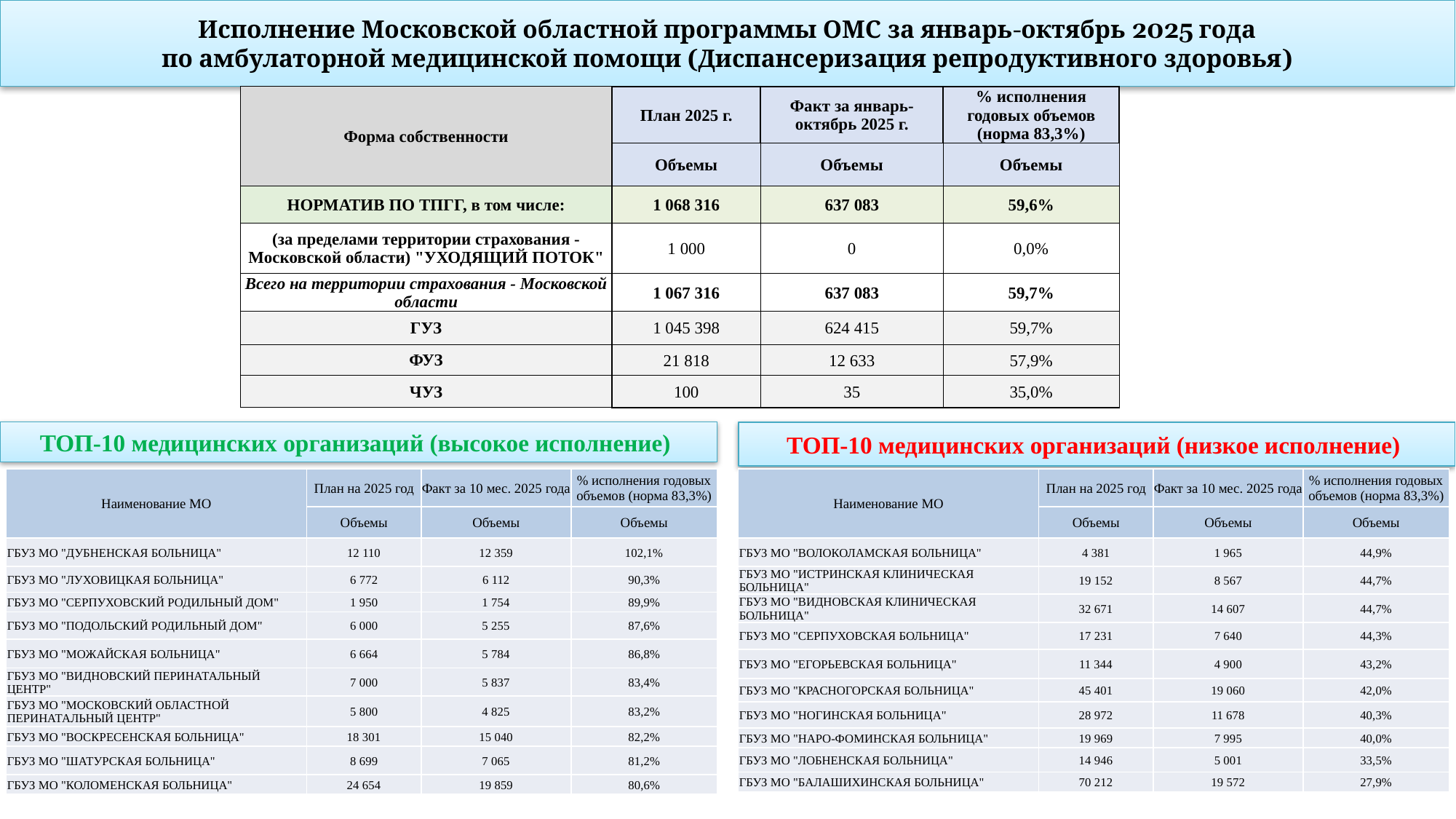

# Исполнение Московской областной программы ОМС за январь-октябрь 2025 года по амбулаторной медицинской помощи (Диспансеризация репродуктивного здоровья)
| Форма собственности | План 2025 г. | Факт за январь-октябрь 2025 г. | % исполнения годовых объемов (норма 83,3%) |
| --- | --- | --- | --- |
|  | Объемы | Объемы | Объемы |
| НОРМАТИВ ПО ТПГГ, в том числе: | 1 068 316 | 637 083 | 59,6% |
| (за пределами территории страхования - Московской области) "УХОДЯЩИЙ ПОТОК" | 1 000 | 0 | 0,0% |
| Всего на территории страхования - Московской области | 1 067 316 | 637 083 | 59,7% |
| ГУЗ | 1 045 398 | 624 415 | 59,7% |
| ФУЗ | 21 818 | 12 633 | 57,9% |
| ЧУЗ | 100 | 35 | 35,0% |
ТОП-10 медицинских организаций (высокое исполнение)
ТОП-10 медицинских организаций (низкое исполнение)
| Наименование МО | План на 2025 год | Факт за 10 мес. 2025 года | % исполнения годовых объемов (норма 83,3%) |
| --- | --- | --- | --- |
|  | Объемы | Объемы | Объемы |
| ГБУЗ МО "ДУБНЕНСКАЯ БОЛЬНИЦА" | 12 110 | 12 359 | 102,1% |
| ГБУЗ МО "ЛУХОВИЦКАЯ БОЛЬНИЦА" | 6 772 | 6 112 | 90,3% |
| ГБУЗ МО "СЕРПУХОВСКИЙ РОДИЛЬНЫЙ ДОМ" | 1 950 | 1 754 | 89,9% |
| ГБУЗ МО "ПОДОЛЬСКИЙ РОДИЛЬНЫЙ ДОМ" | 6 000 | 5 255 | 87,6% |
| ГБУЗ МО "МОЖАЙСКАЯ БОЛЬНИЦА" | 6 664 | 5 784 | 86,8% |
| ГБУЗ МО "ВИДНОВСКИЙ ПЕРИНАТАЛЬНЫЙ ЦЕНТР" | 7 000 | 5 837 | 83,4% |
| ГБУЗ МО "МОСКОВСКИЙ ОБЛАСТНОЙ ПЕРИНАТАЛЬНЫЙ ЦЕНТР" | 5 800 | 4 825 | 83,2% |
| ГБУЗ МО "ВОСКРЕСЕНСКАЯ БОЛЬНИЦА" | 18 301 | 15 040 | 82,2% |
| ГБУЗ МО "ШАТУРСКАЯ БОЛЬНИЦА" | 8 699 | 7 065 | 81,2% |
| ГБУЗ МО "КОЛОМЕНСКАЯ БОЛЬНИЦА" | 24 654 | 19 859 | 80,6% |
| Наименование МО | План на 2025 год | Факт за 10 мес. 2025 года | % исполнения годовых объемов (норма 83,3%) |
| --- | --- | --- | --- |
|  | Объемы | Объемы | Объемы |
| ГБУЗ МО "ВОЛОКОЛАМСКАЯ БОЛЬНИЦА" | 4 381 | 1 965 | 44,9% |
| ГБУЗ МО "ИСТРИНСКАЯ КЛИНИЧЕСКАЯ БОЛЬНИЦА" | 19 152 | 8 567 | 44,7% |
| ГБУЗ МО "ВИДНОВСКАЯ КЛИНИЧЕСКАЯ БОЛЬНИЦА" | 32 671 | 14 607 | 44,7% |
| ГБУЗ МО "СЕРПУХОВСКАЯ БОЛЬНИЦА" | 17 231 | 7 640 | 44,3% |
| ГБУЗ МО "ЕГОРЬЕВСКАЯ БОЛЬНИЦА" | 11 344 | 4 900 | 43,2% |
| ГБУЗ МО "КРАСНОГОРСКАЯ БОЛЬНИЦА" | 45 401 | 19 060 | 42,0% |
| ГБУЗ МО "НОГИНСКАЯ БОЛЬНИЦА" | 28 972 | 11 678 | 40,3% |
| ГБУЗ МО "НАРО-ФОМИНСКАЯ БОЛЬНИЦА" | 19 969 | 7 995 | 40,0% |
| ГБУЗ МО "ЛОБНЕНСКАЯ БОЛЬНИЦА" | 14 946 | 5 001 | 33,5% |
| ГБУЗ МО "БАЛАШИХИНСКАЯ БОЛЬНИЦА" | 70 212 | 19 572 | 27,9% |
14